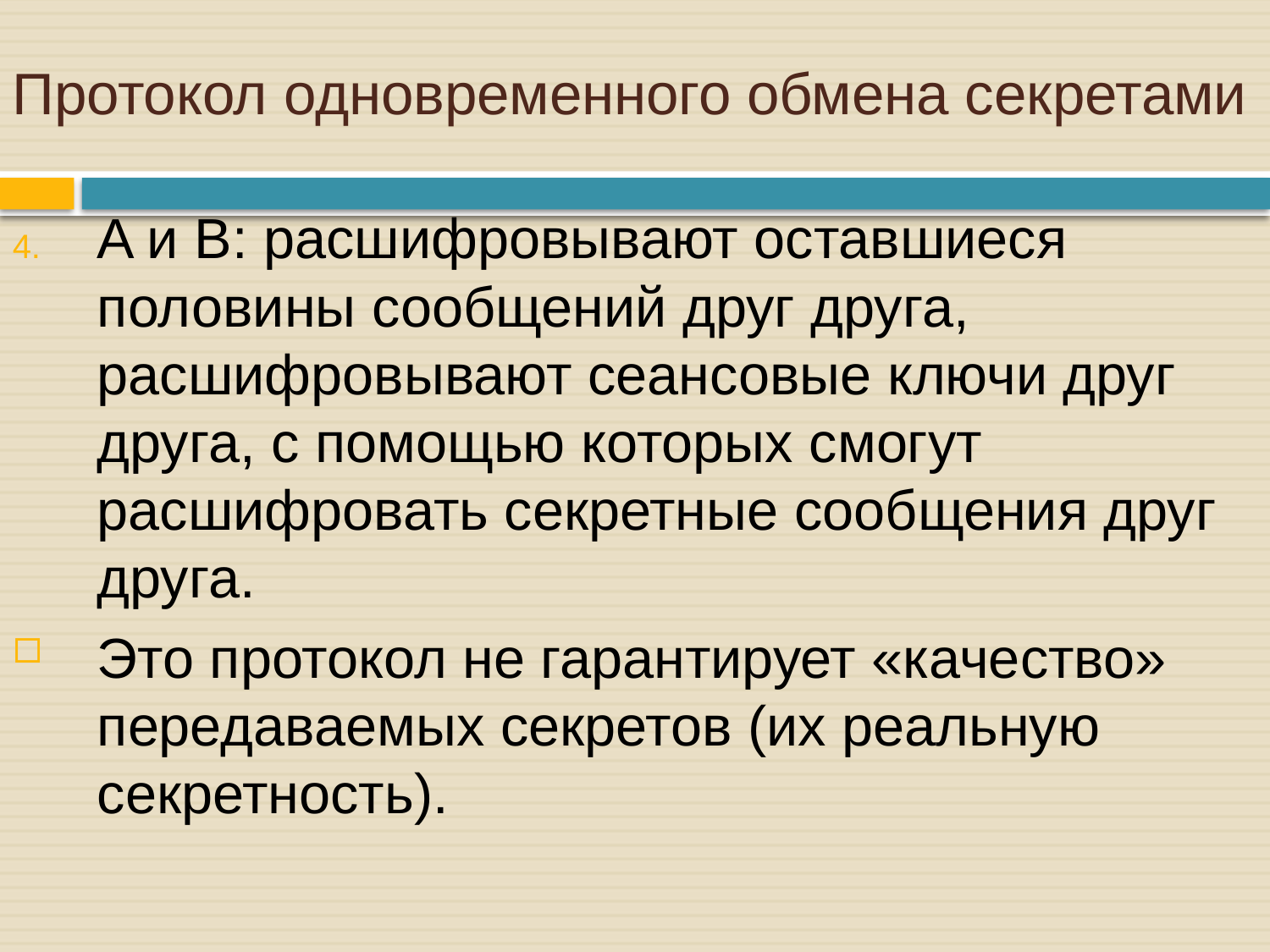

# Протокол одновременного обмена секретами
A и B: расшифровывают оставшиеся половины сообщений друг друга, расшифровывают сеансовые ключи друг друга, с помощью которых смогут расшифровать секретные сообщения друг друга.
Это протокол не гарантирует «качество» передаваемых секретов (их реальную секретность).